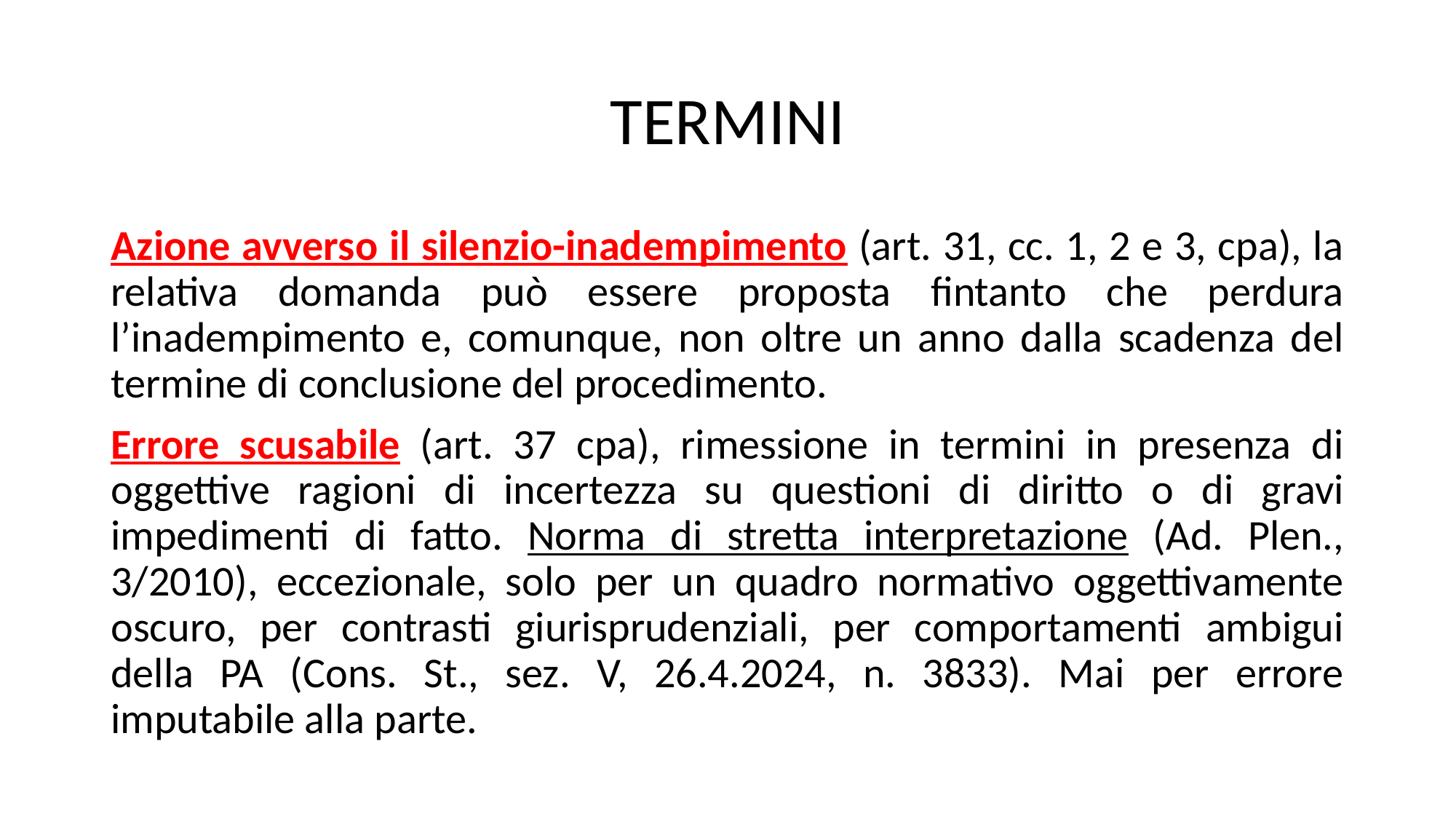

# TERMINI
Azione avverso il silenzio-inadempimento (art. 31, cc. 1, 2 e 3, cpa), la relativa domanda può essere proposta fintanto che perdura l’inadempimento e, comunque, non oltre un anno dalla scadenza del termine di conclusione del procedimento.
Errore scusabile (art. 37 cpa), rimessione in termini in presenza di oggettive ragioni di incertezza su questioni di diritto o di gravi impedimenti di fatto. Norma di stretta interpretazione (Ad. Plen., 3/2010), eccezionale, solo per un quadro normativo oggettivamente oscuro, per contrasti giurisprudenziali, per comportamenti ambigui della PA (Cons. St., sez. V, 26.4.2024, n. 3833). Mai per errore imputabile alla parte.